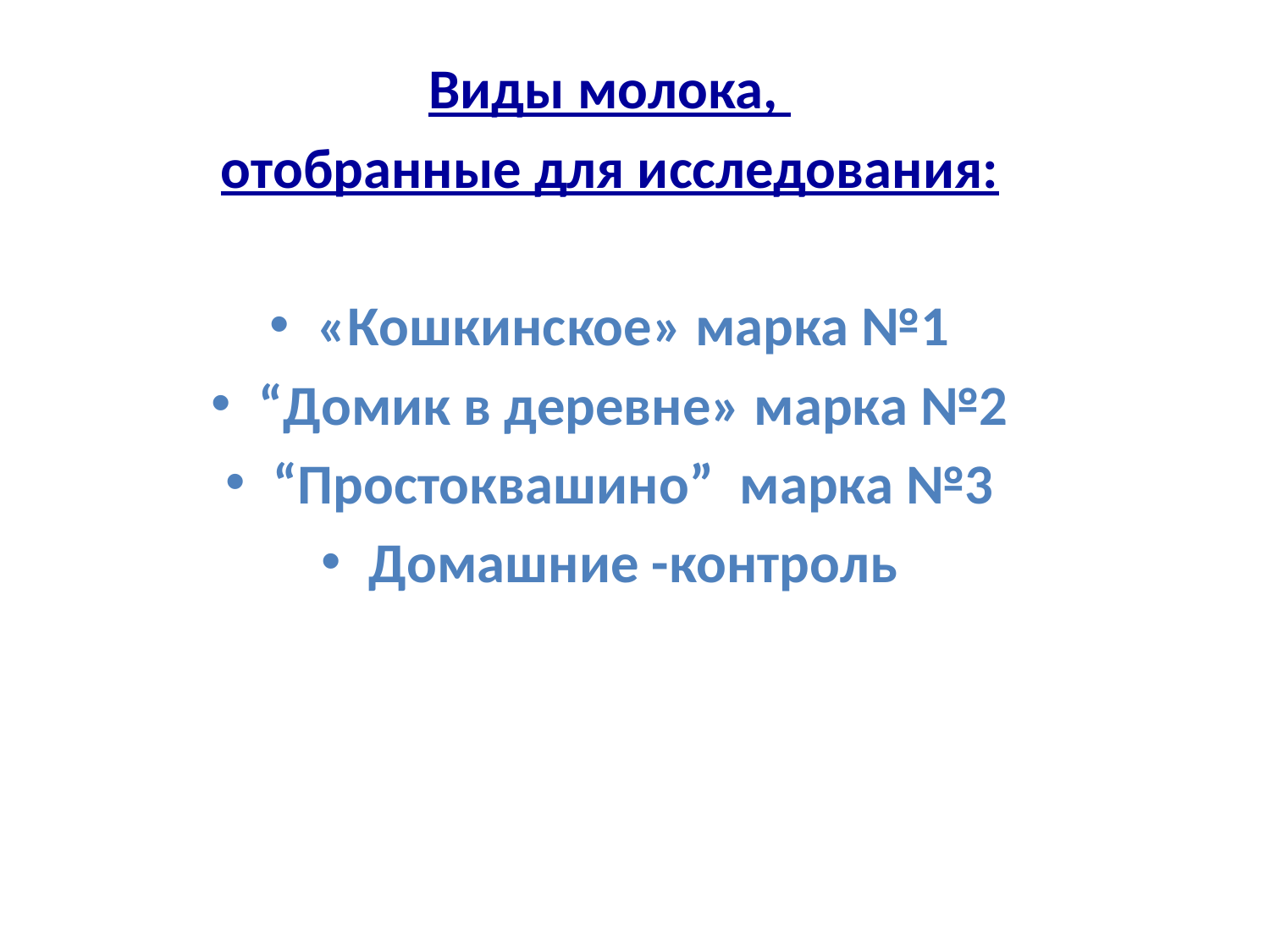

Виды молока,
отобранные для исследования:

«Кошкинское» марка №1
“Домик в деревне» марка №2
“Простоквашино”  марка №3
Домашние -контроль